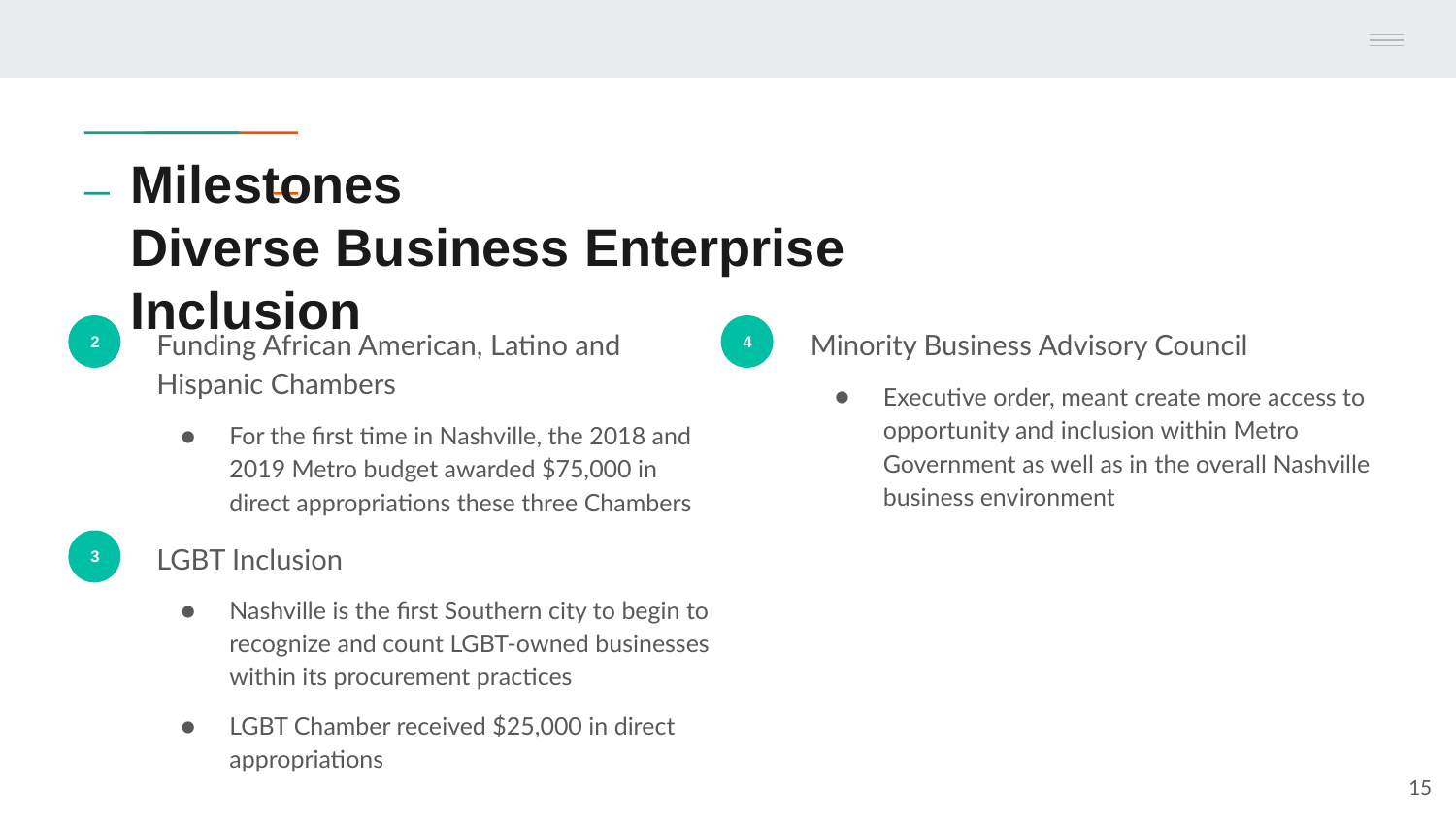

# Milestones
Diverse Business Enterprise Inclusion

Minority Business Advisory Council
Executive order, meant create more access to opportunity and inclusion within Metro Government as well as in the overall Nashville business environment

Funding African American, Latino and Hispanic Chambers
For the first time in Nashville, the 2018 and 2019 Metro budget awarded $75,000 in direct appropriations these three Chambers
LGBT Inclusion
Nashville is the first Southern city to begin to recognize and count LGBT-owned businesses within its procurement practices
LGBT Chamber received $25,000 in direct appropriations
2
4
3
15